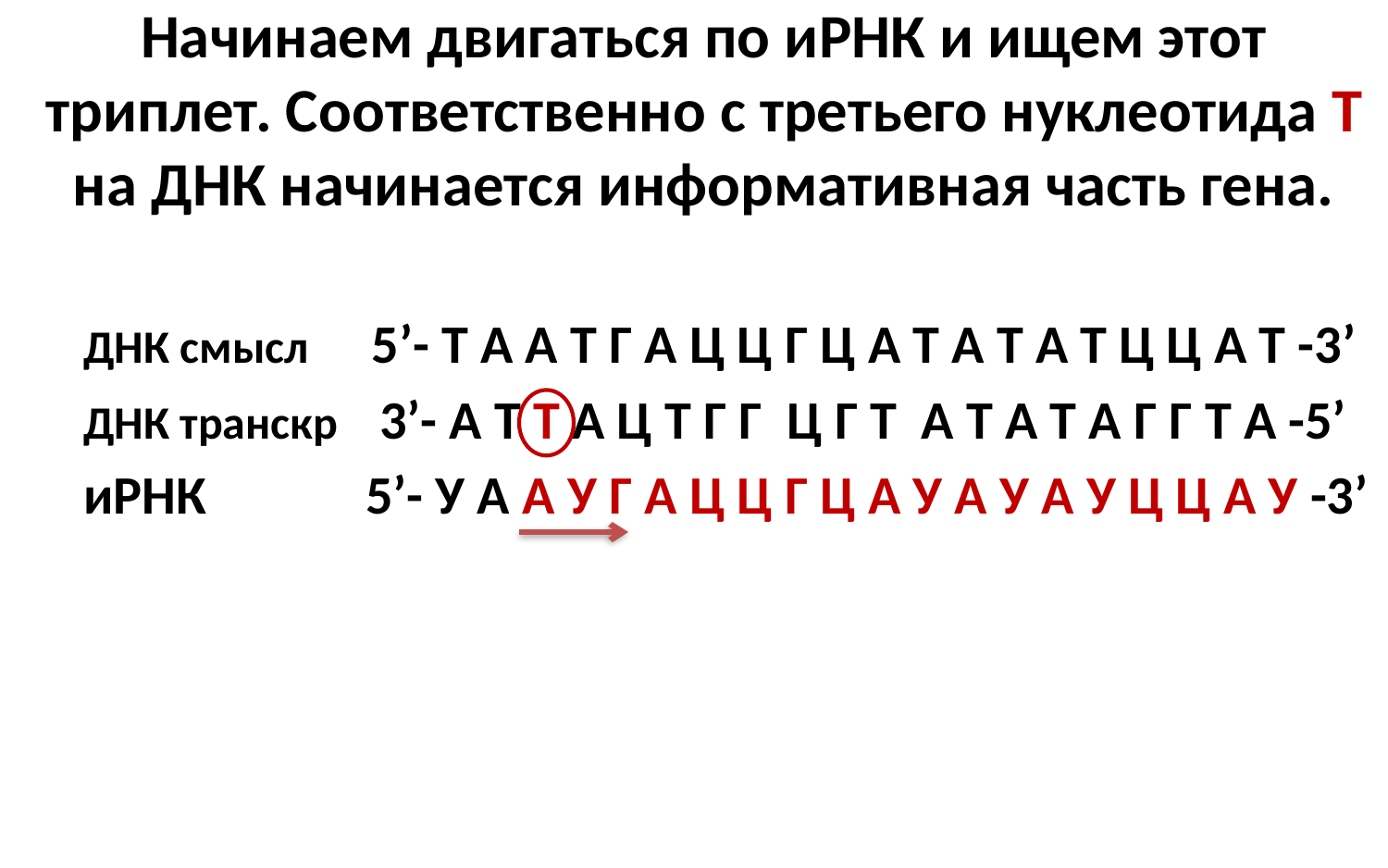

# Начинаем двигаться по иРНК и ищем этот триплет. Соответственно с третьего нуклеотида Т на ДНК начинается информативная часть гена.
ДНК смысл      5’- Т А А Т Г А Ц Ц Г Ц А Т А Т А Т Ц Ц А Т -3’
ДНК транскр    3’- А Т Т А Ц Т Г Г  Ц Г Т  А Т А Т А Г Г Т А -5’
иРНК             5’- У А А У Г А Ц Ц Г Ц А У А У А У Ц Ц А У -3’